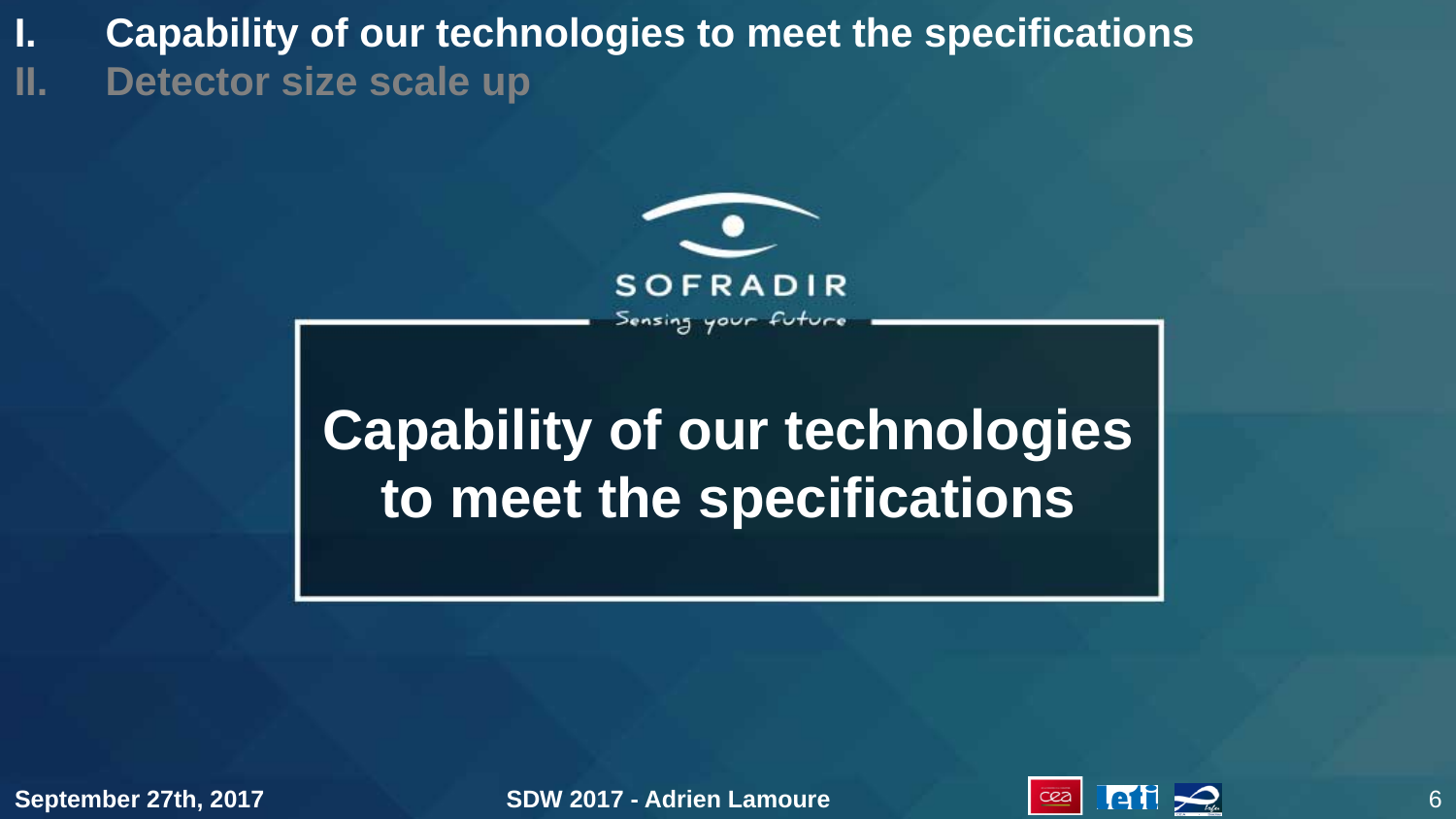

Capability of our technologies to meet the specifications
Detector size scale up
Capability of our technologies to meet the specifications
September 27th, 2017
SDW 2017 - Adrien Lamoure
6